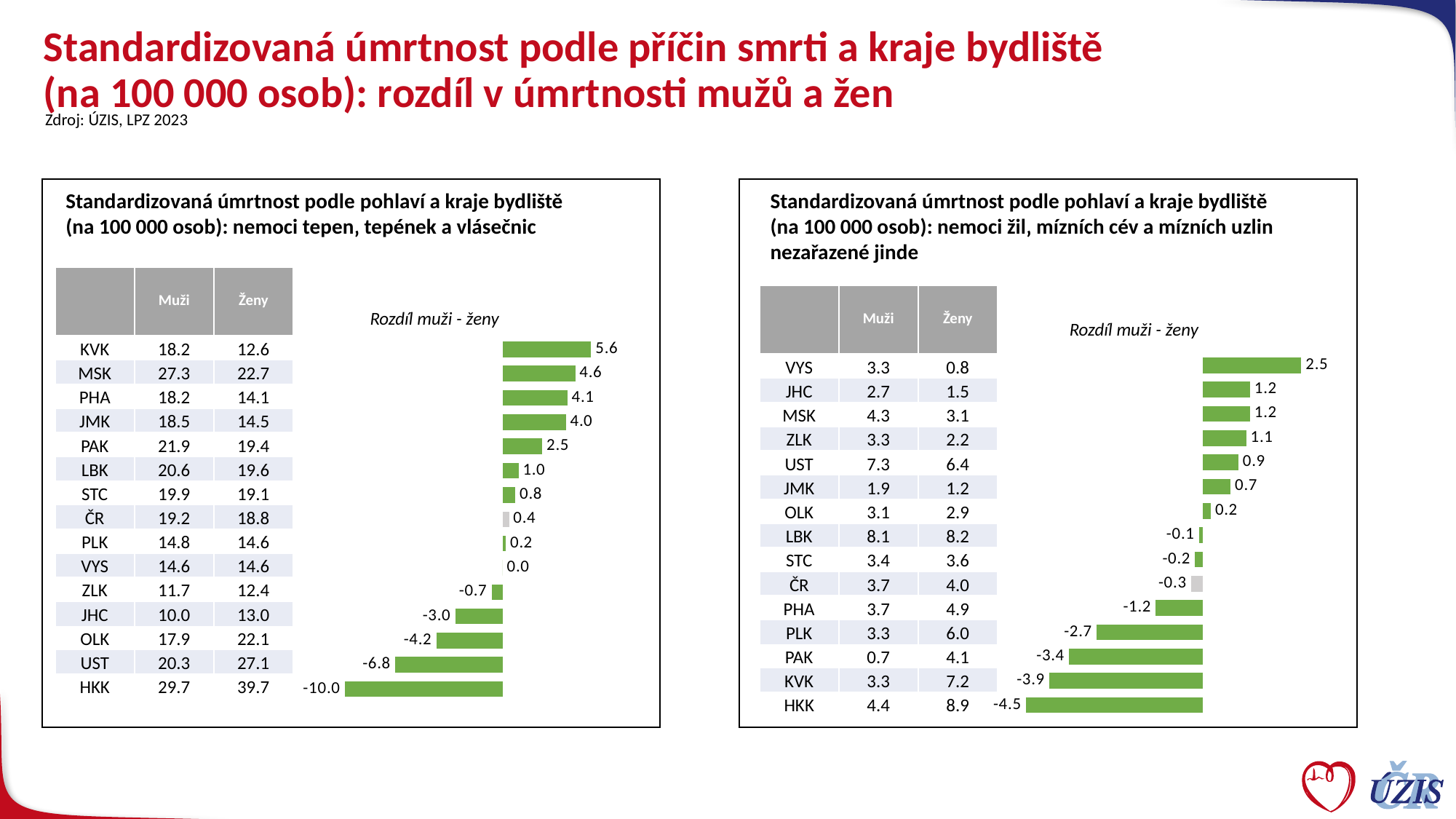

# Standardizovaná úmrtnost podle příčin smrti a kraje bydliště (na 100 000 osob): rozdíl v úmrtnosti mužů a žen
Zdroj: ÚZIS, LPZ 2023

Standardizovaná úmrtnost podle pohlaví a kraje bydliště
(na 100 000 osob): nemoci tepen‚ tepének a vlásečnic

Standardizovaná úmrtnost podle pohlaví a kraje bydliště
(na 100 000 osob): nemoci žil‚ mízních cév a mízních uzlin nezařazené jinde
|  | Muži | Ženy |
| --- | --- | --- |
| KVK | 18.2 | 12.6 |
| MSK | 27.3 | 22.7 |
| PHA | 18.2 | 14.1 |
| JMK | 18.5 | 14.5 |
| PAK | 21.9 | 19.4 |
| LBK | 20.6 | 19.6 |
| STC | 19.9 | 19.1 |
| ČR | 19.2 | 18.8 |
| PLK | 14.8 | 14.6 |
| VYS | 14.6 | 14.6 |
| ZLK | 11.7 | 12.4 |
| JHC | 10.0 | 13.0 |
| OLK | 17.9 | 22.1 |
| UST | 20.3 | 27.1 |
| HKK | 29.7 | 39.7 |
|  | Muži | Ženy |
| --- | --- | --- |
| VYS | 3.3 | 0.8 |
| JHC | 2.7 | 1.5 |
| MSK | 4.3 | 3.1 |
| ZLK | 3.3 | 2.2 |
| UST | 7.3 | 6.4 |
| JMK | 1.9 | 1.2 |
| OLK | 3.1 | 2.9 |
| LBK | 8.1 | 8.2 |
| STC | 3.4 | 3.6 |
| ČR | 3.7 | 4.0 |
| PHA | 3.7 | 4.9 |
| PLK | 3.3 | 6.0 |
| PAK | 0.7 | 4.1 |
| KVK | 3.3 | 7.2 |
| HKK | 4.4 | 8.9 |
Rozdíl muži - ženy
Rozdíl muži - ženy

### Chart

| Category | Sloupec1 |
|---|---|

### Chart

| Category | Sloupec1 |
|---|---|